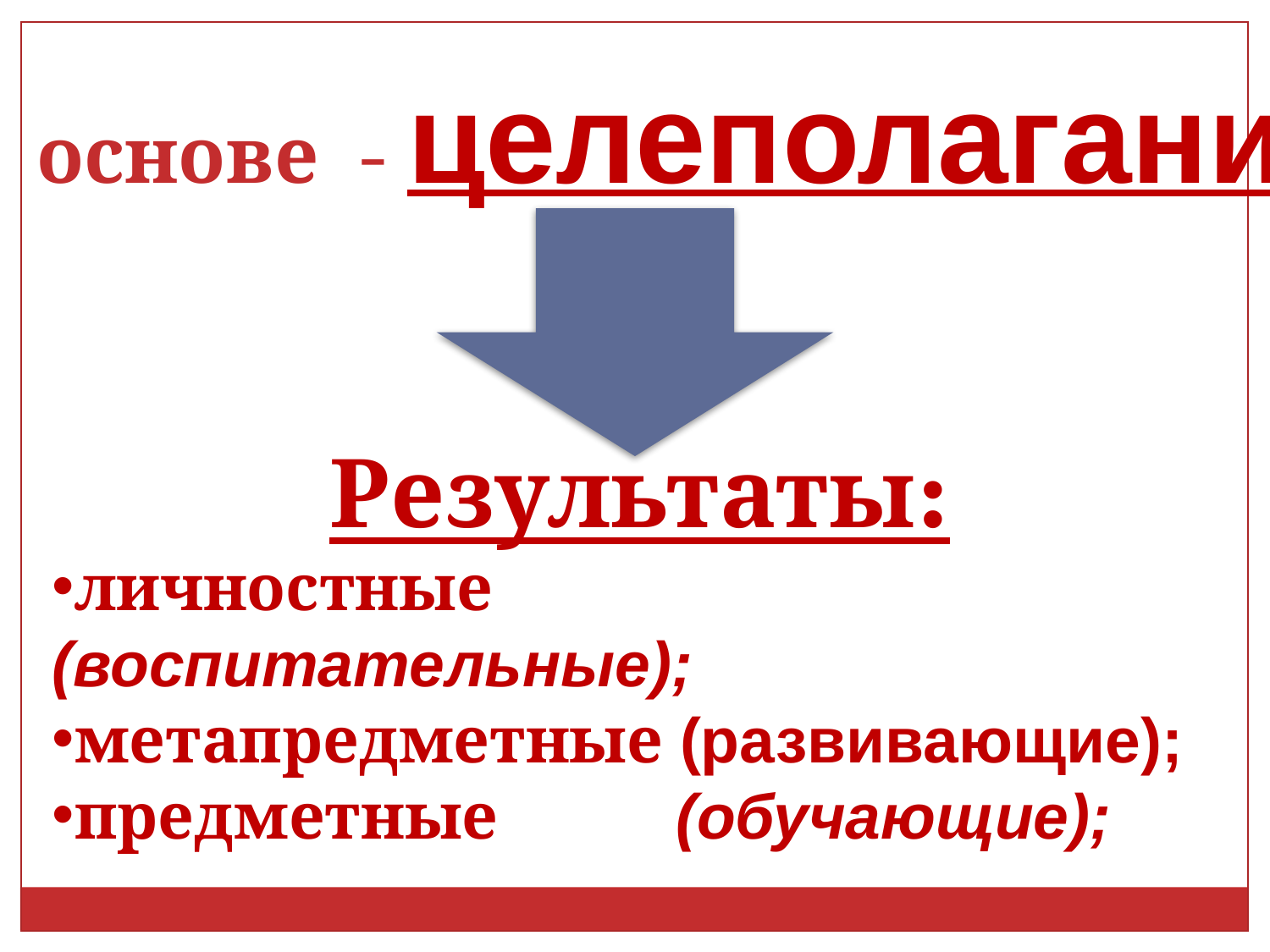

В  основе  - целеполагание

Результаты:
личностные           (воспитательные);
метапредметные (развивающие);
предметные           (обучающие);